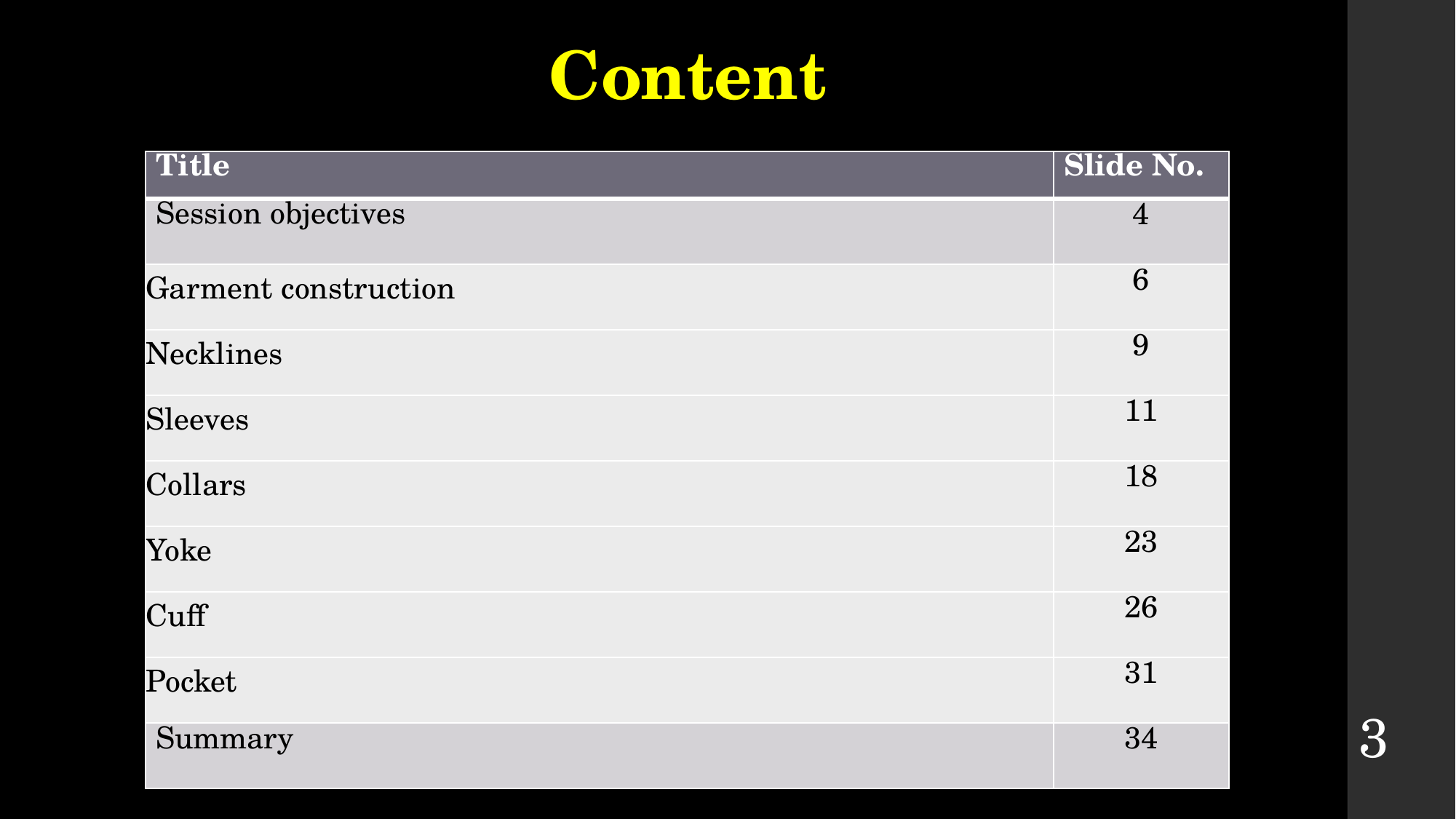

# Content
| Title | Slide No. |
| --- | --- |
| Session objectives | 4 |
| Garment construction | 6 |
| Necklines | 9 |
| Sleeves | 11 |
| Collars | 18 |
| Yoke | 23 |
| Cuff | 26 |
| Pocket | 31 |
| Summary | 34 |
3